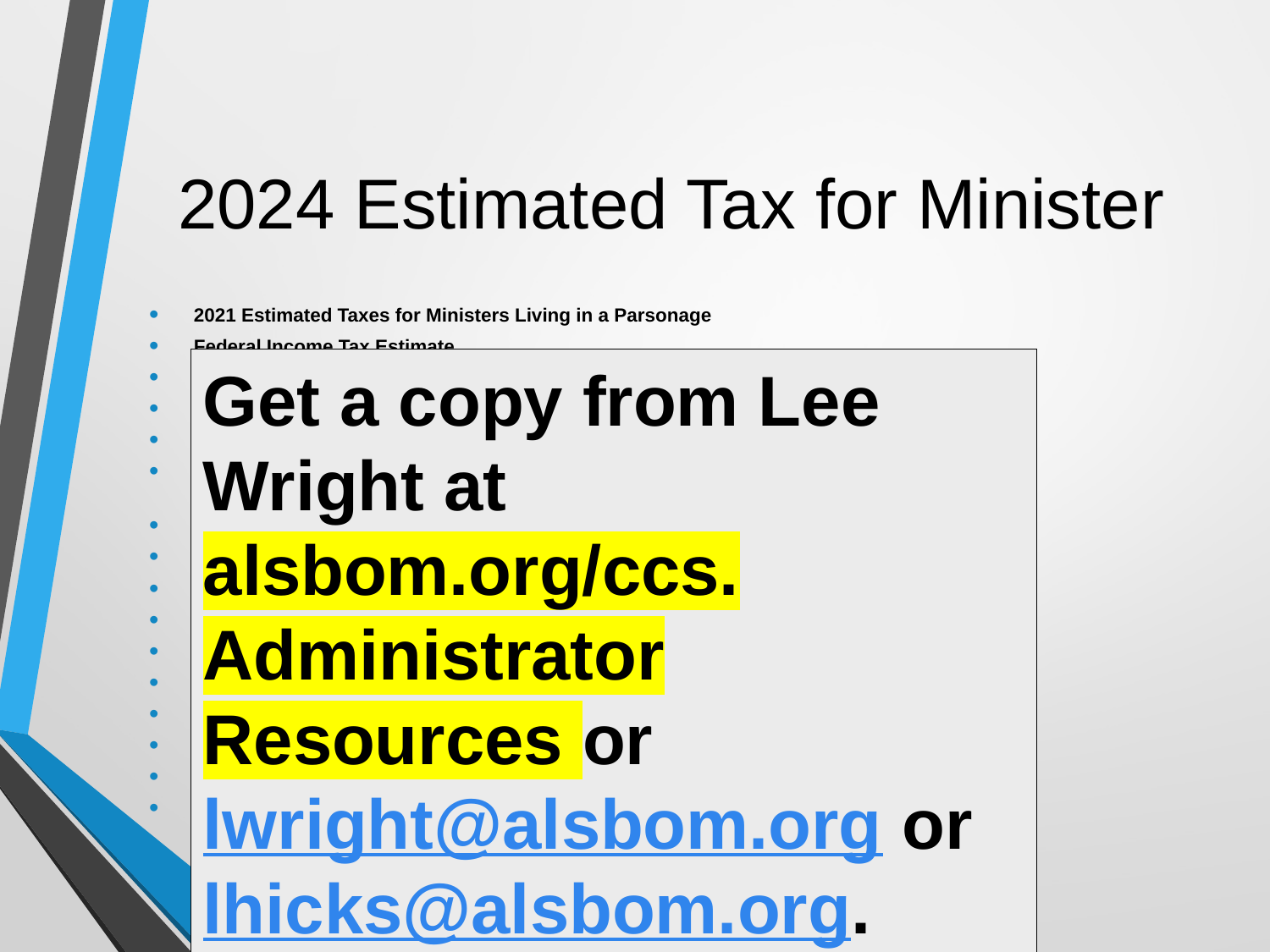

# 2024 Estimated Tax for Minister
2021 Estimated Taxes for Ministers Living in a Parsonage
Federal Income Tax Estimate
Salary (don’t include housing)						$________________
Bonus/love offering								$________________
Social Security offset							$________________
Taxable benefits such as non-accountable car allowance, 			$________________
health plan that doesn’t qualify, etc.
Estimate income from weddings, funerals, revivals, etc.				$_________________
6. Total Minister Income Subject to Federal Income Tax				$_________________
7. Add multiple jobs income/ spouse income, etc. if any				$_________________
8. Less Standard Deduction ($24,800 married or $12,400 single)			$_________________
9. Total Family Taxable Income						$_________________
10. Multiply line 9 X .12= (12% tax rate)					$_________________
11. Less $2000 for each child under age 17					$_________________
12. Less $500 for each child 17, 18, or college to age 23				$_________________
13. Estimated 2019 Federal Income Tax					$_________________
If less than $0, see IRS instructions for refundable portion of child tax credit.

Get a copy from Lee Wright at alsbom.org/ccs. Administrator Resources or lwright@alsbom.org or lhicks@alsbom.org.